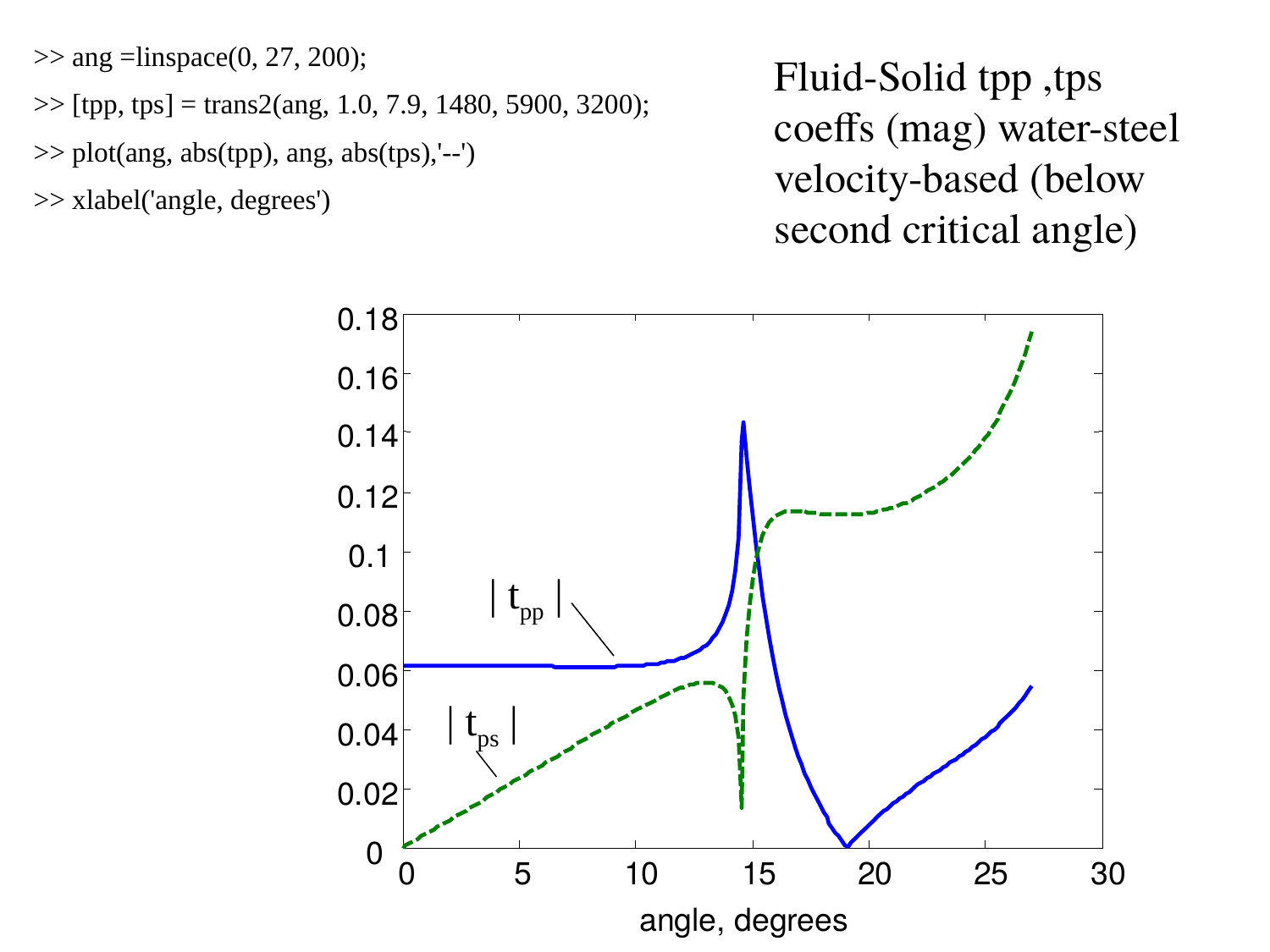

>> ang =linspace(0, 27, 200);
>> [tpp, tps] = trans2(ang, 1.0, 7.9, 1480, 5900, 3200);
>> plot(ang, abs(tpp), ang, abs(tps),'--')
>> xlabel('angle, degrees')
Fluid-Solid tpp ,tps
coeffs (mag) water-steel
velocity-based (below
second critical angle)
0.18

0.16

0.14

0.12

0.1

| tpp |
0.08

0.06

| tps |
0.04

0.02

0

0
5
10
15
20
25
30
angle, degrees